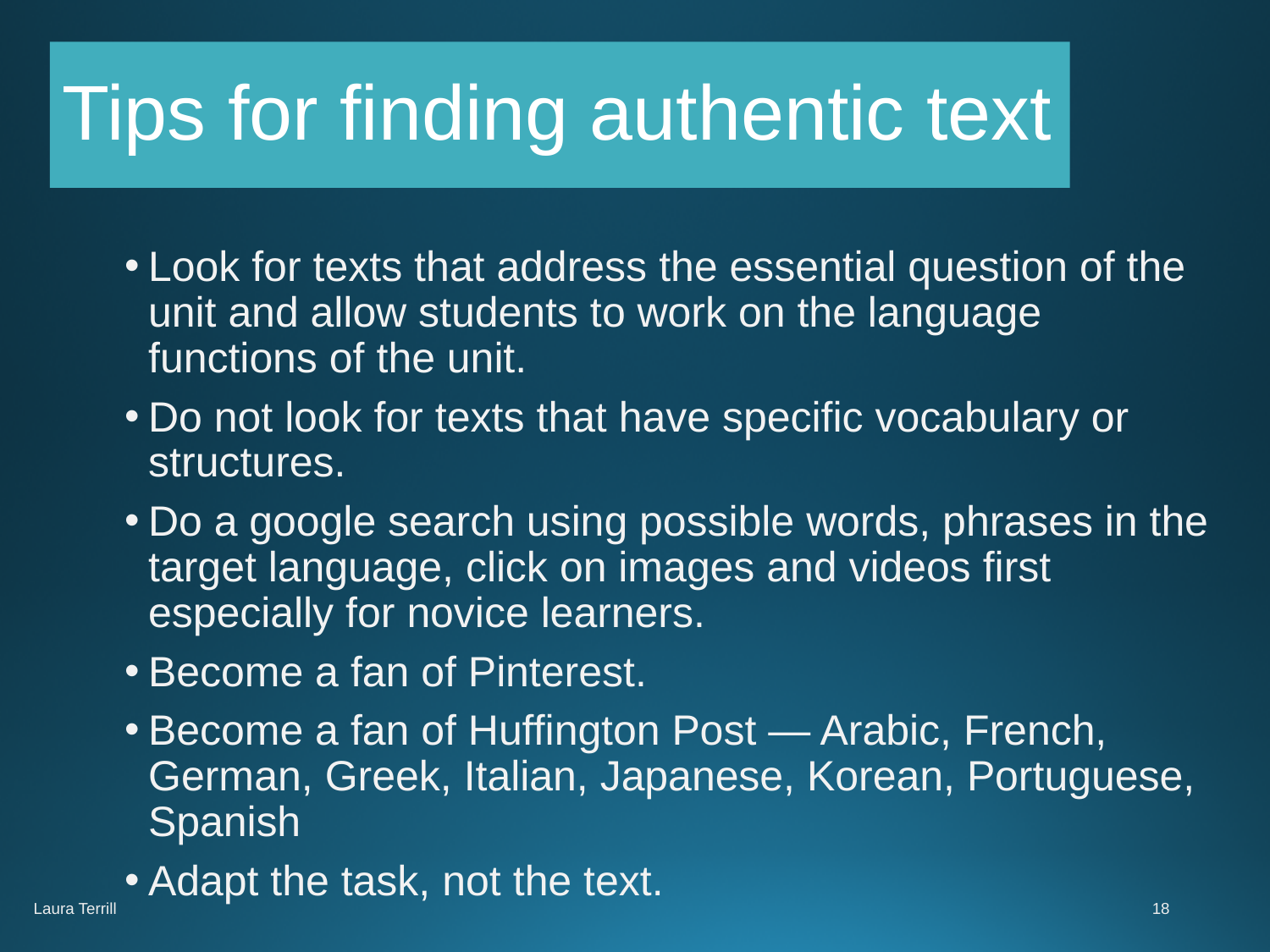

# Tips for finding authentic text
Look for texts that address the essential question of the unit and allow students to work on the language functions of the unit.
Do not look for texts that have specific vocabulary or structures.
Do a google search using possible words, phrases in the target language, click on images and videos first especially for novice learners.
Become a fan of Pinterest.
Become a fan of Huffington Post — Arabic, French,  German, Greek, Italian, Japanese, Korean, Portuguese, Spanish
Adapt the task, not the text.

Laura Terrill
18